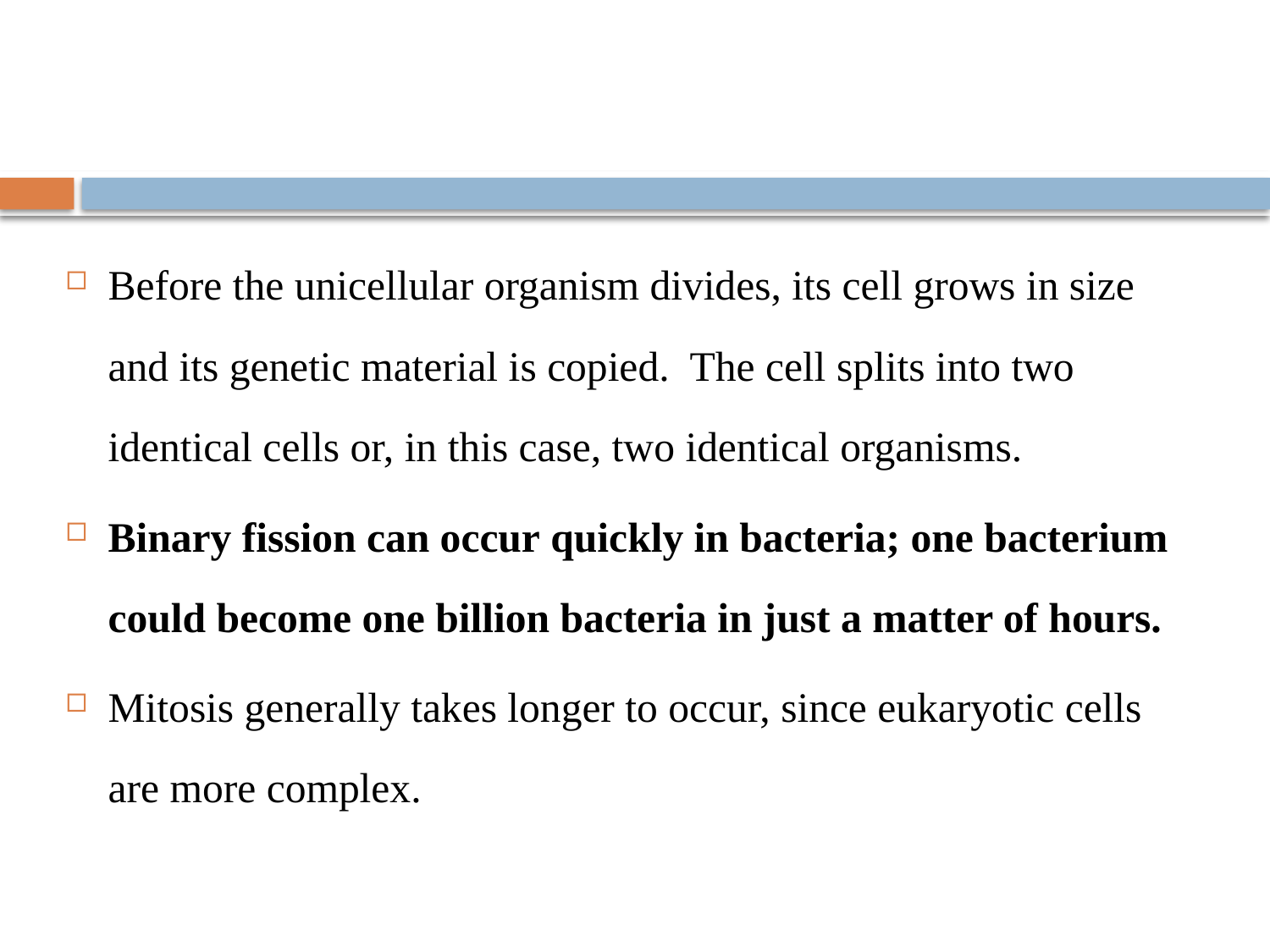

#
Before the unicellular organism divides, its cell grows in size and its genetic material is copied.  The cell splits into two identical cells or, in this case, two identical organisms.
Binary fission can occur quickly in bacteria; one bacterium could become one billion bacteria in just a matter of hours.
Mitosis generally takes longer to occur, since eukaryotic cells are more complex.